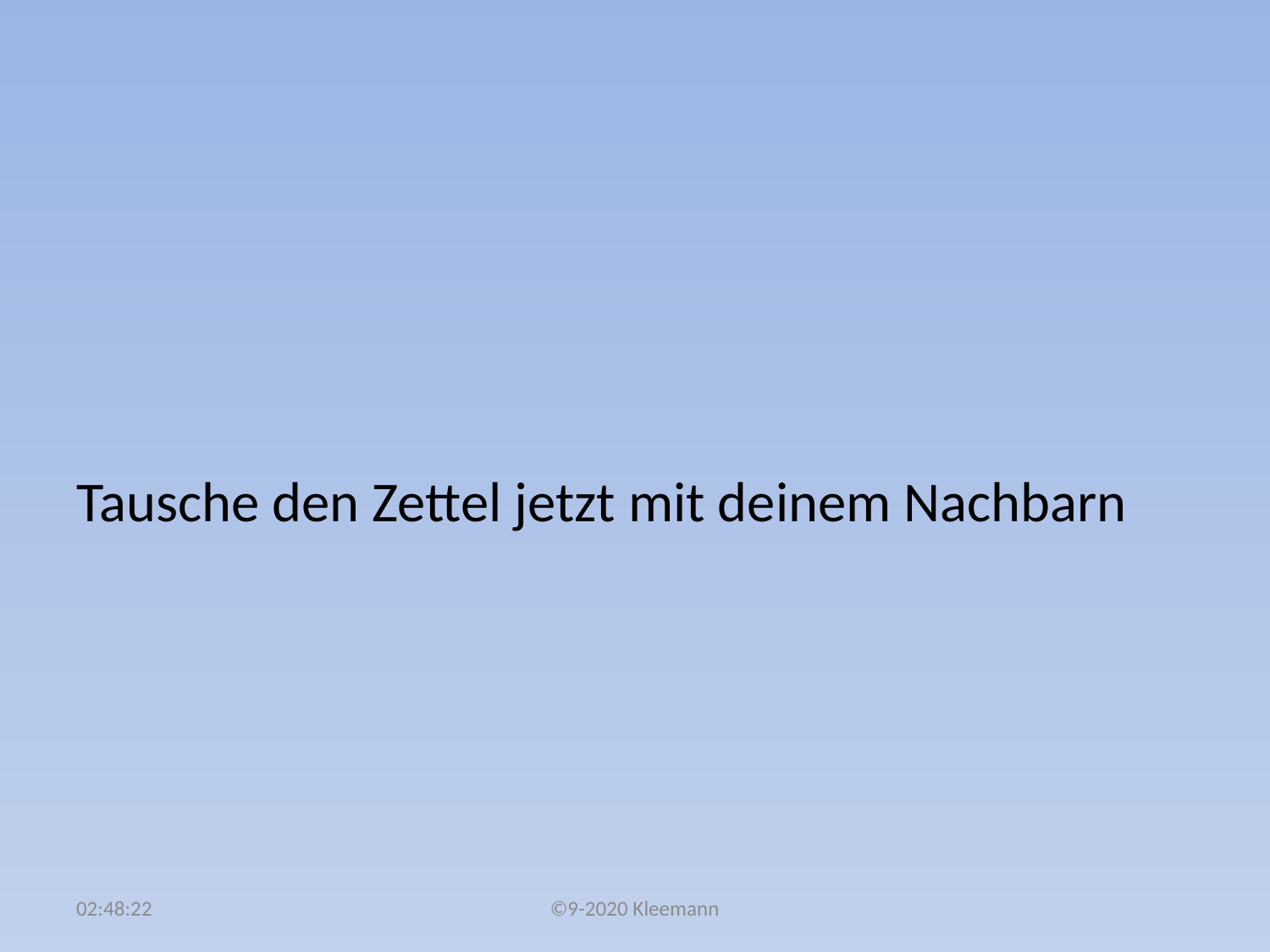

#

Tausche den Zettel jetzt mit deinem Nachbarn

02:48:22
©9-2020 Kleemann